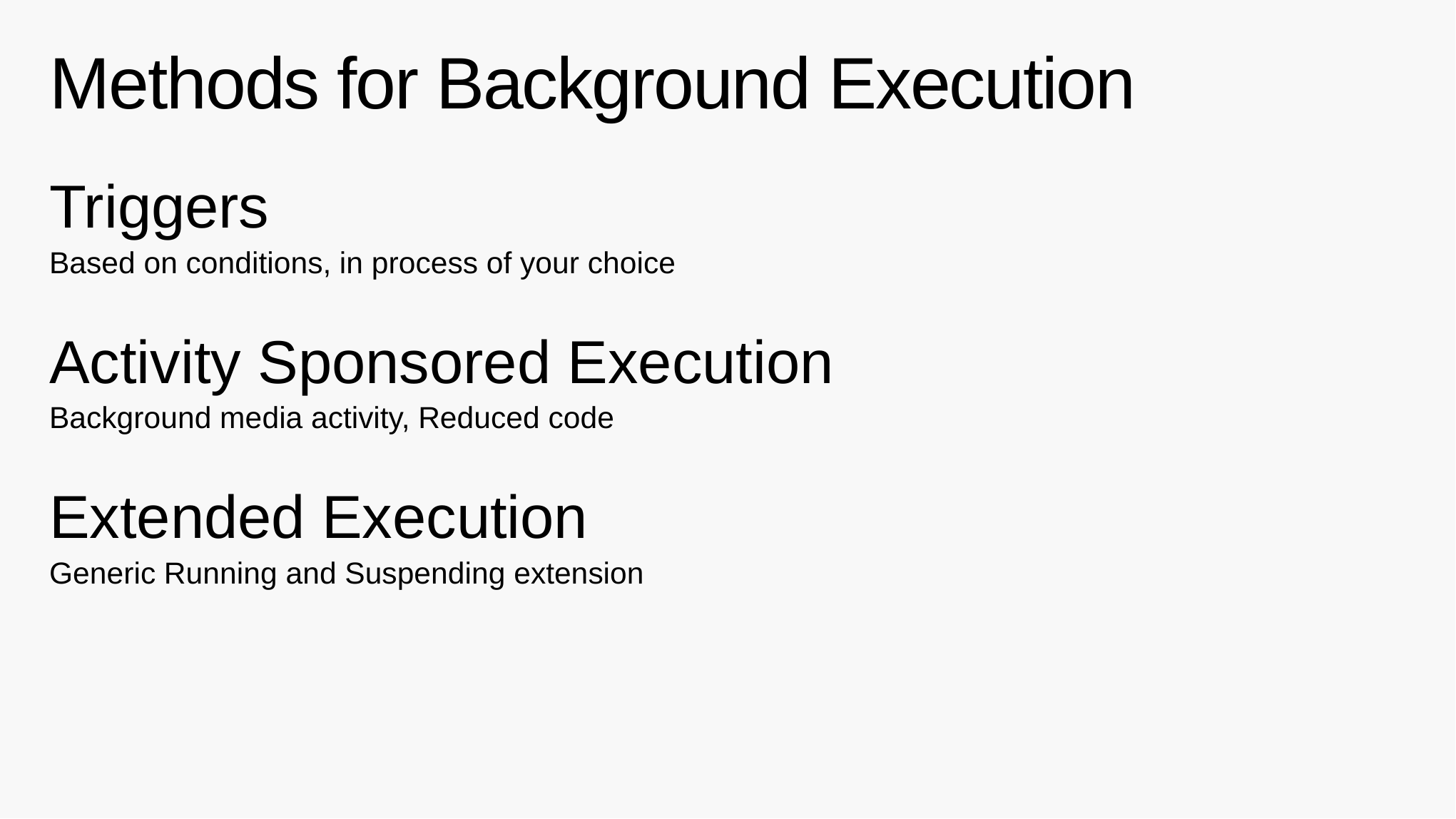

# Methods for Background Execution
Triggers
Based on conditions, in process of your choice

Activity Sponsored Execution
Background media activity, Reduced code

Extended Execution
Generic Running and Suspending extension